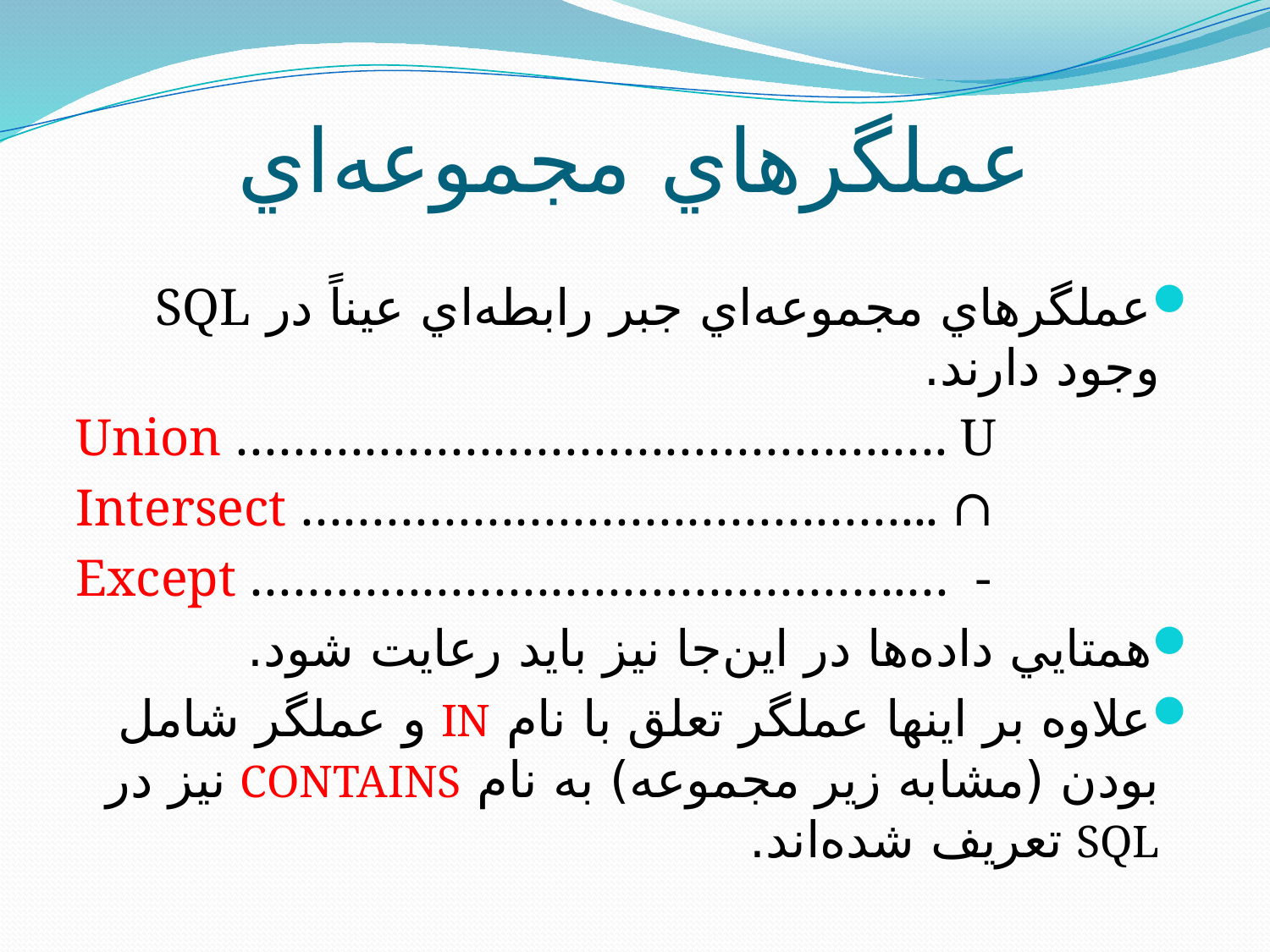

# عملگرهاي مجموعه‌اي
عملگرهاي مجموعه‌اي جبر رابطه‌اي عيناً در SQL وجود دارند.
Union ……………………………………….…. U
Intersect ……………………………………... ∩
Except ……………………………………….…  -
همتايي داده‌ها در اين‌جا نيز بايد رعايت شود.
علاوه بر اينها عملگر تعلق با نام IN و عملگر شامل بودن (مشابه زير مجموعه) به نام CONTAINS نيز در SQL تعريف شده‌اند.